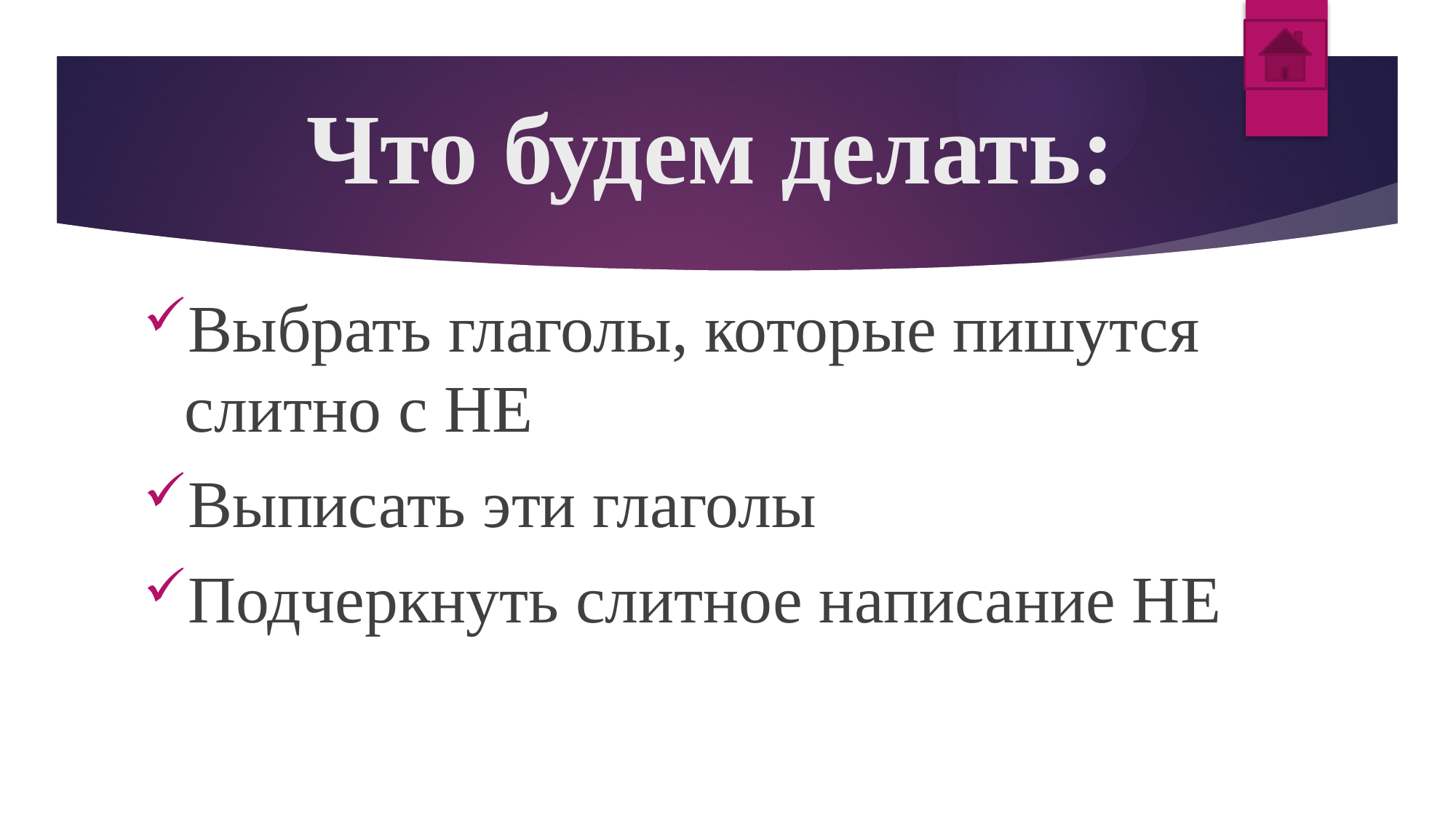

# Что будем делать:
Выбрать глаголы, которые пишутся слитно с НЕ
Выписать эти глаголы
Подчеркнуть слитное написание НЕ